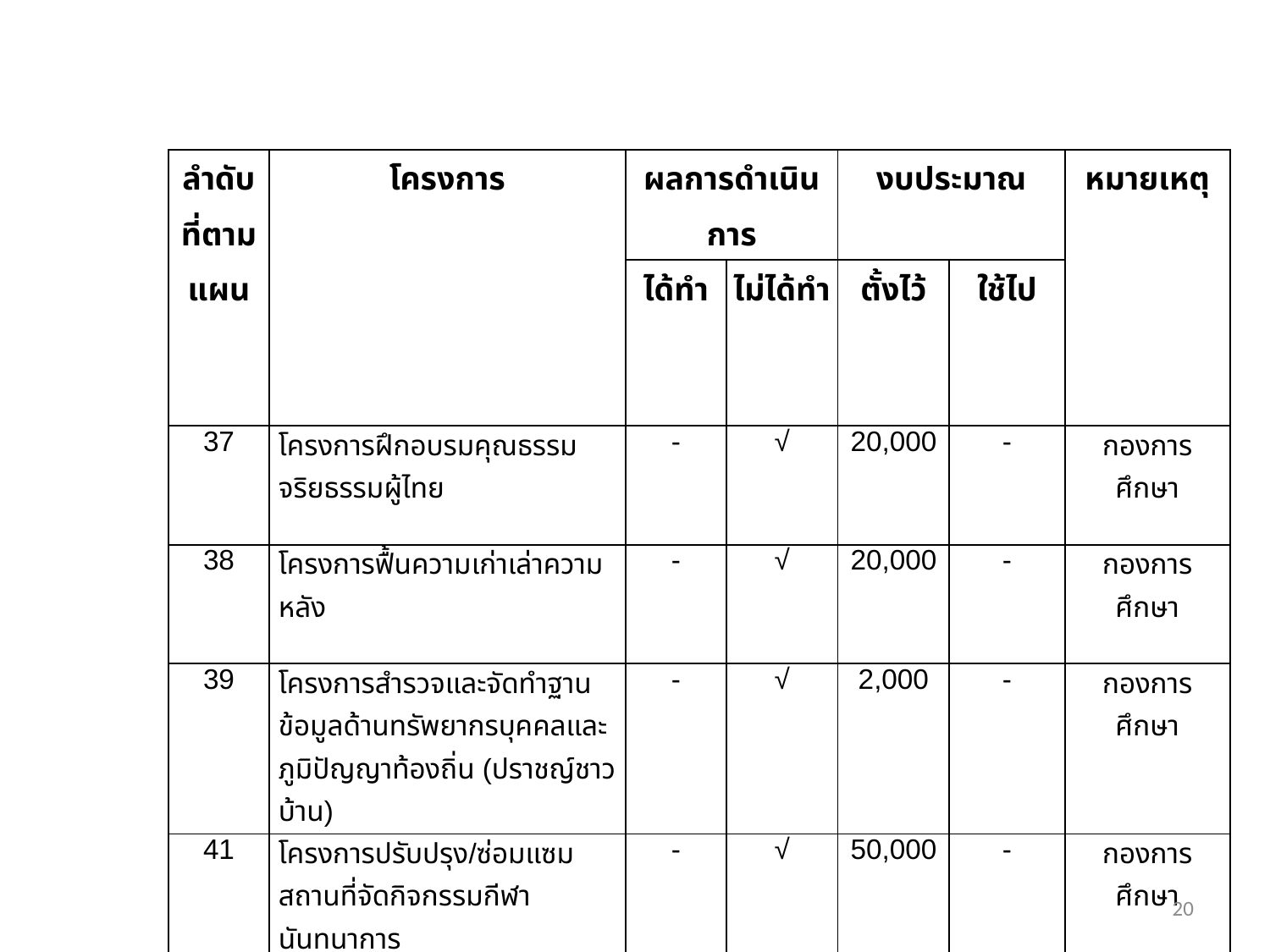

| ลำดับที่ตามแผน | โครงการ | ผลการดำเนินการ |  | งบประมาณ |  | หมายเหตุ |
| --- | --- | --- | --- | --- | --- | --- |
|  |  | ได้ทำ | ไม่ได้ทำ | ตั้งไว้ | ใช้ไป |  |
| 37 | โครงการฝึกอบรมคุณธรรม จริยธรรมผู้ไทย | - | √ | 20,000 | - | กองการศึกษา |
| 38 | โครงการฟื้นความเก่าเล่าความหลัง | - | √ | 20,000 | - | กองการศึกษา |
| 39 | โครงการสำรวจและจัดทำฐานข้อมูลด้านทรัพยากรบุคคลและภูมิปัญญาท้องถิ่น (ปราชญ์ชาวบ้าน) | - | √ | 2,000 | - | กองการศึกษา |
| 41 | โครงการปรับปรุง/ซ่อมแซมสถานที่จัดกิจกรรมกีฬา นันทนาการ | - | √ | 50,000 | - | กองการศึกษา |
20